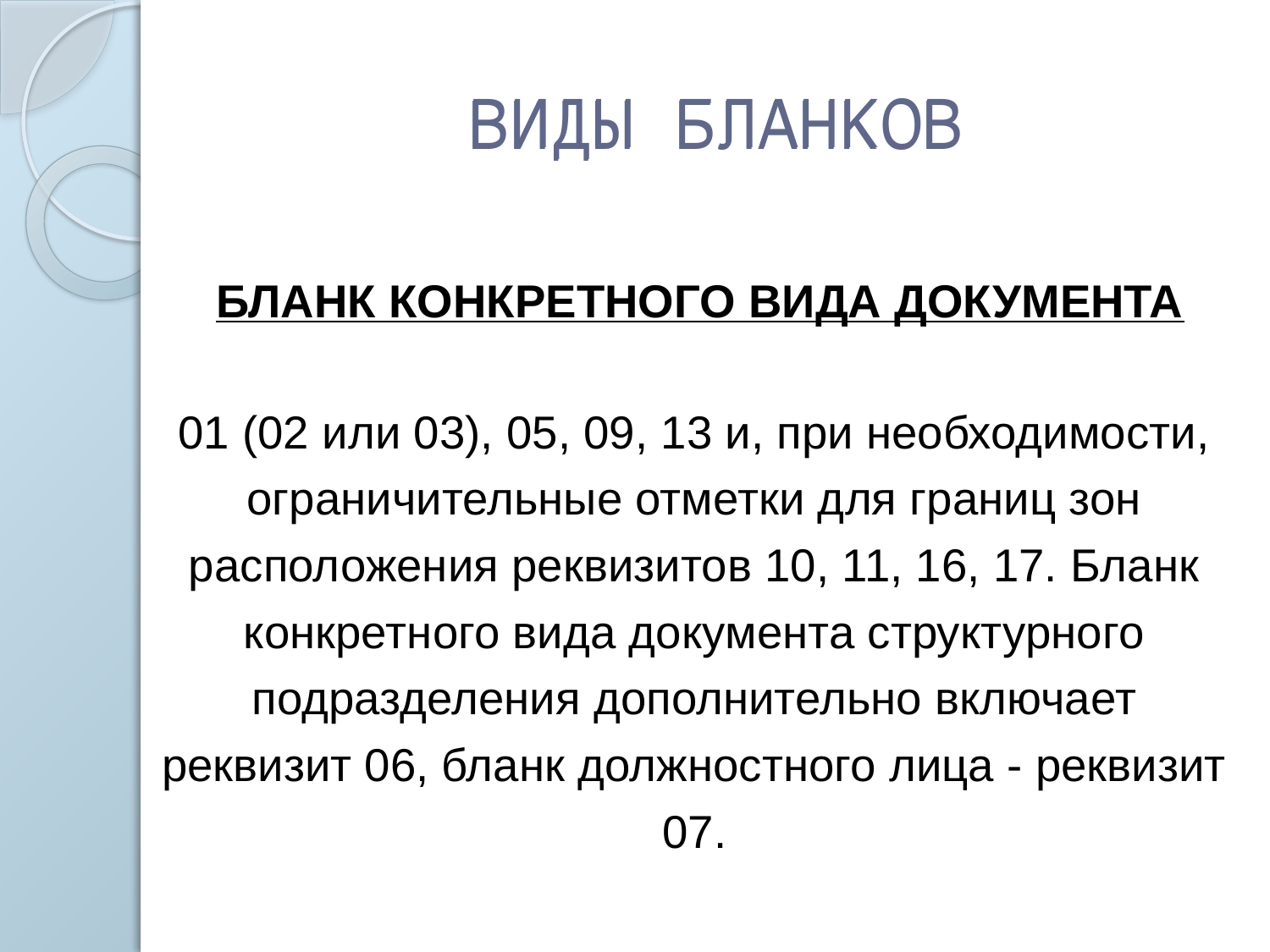

# ВИДЫ БЛАНКОВ
ВИДЫ БЛАНКОВ

БЛАНК КОНКРЕТНОГО ВИДА ДОКУМЕНТА

01 (02 или 03), 05, 09, 13 и, при необходимости, ограничительные отметки для границ зон расположения реквизитов 10, 11, 16, 17. Бланк конкретного вида документа структурного подразделения дополнительно включает реквизит 06, бланк должностного лица - реквизит 07.